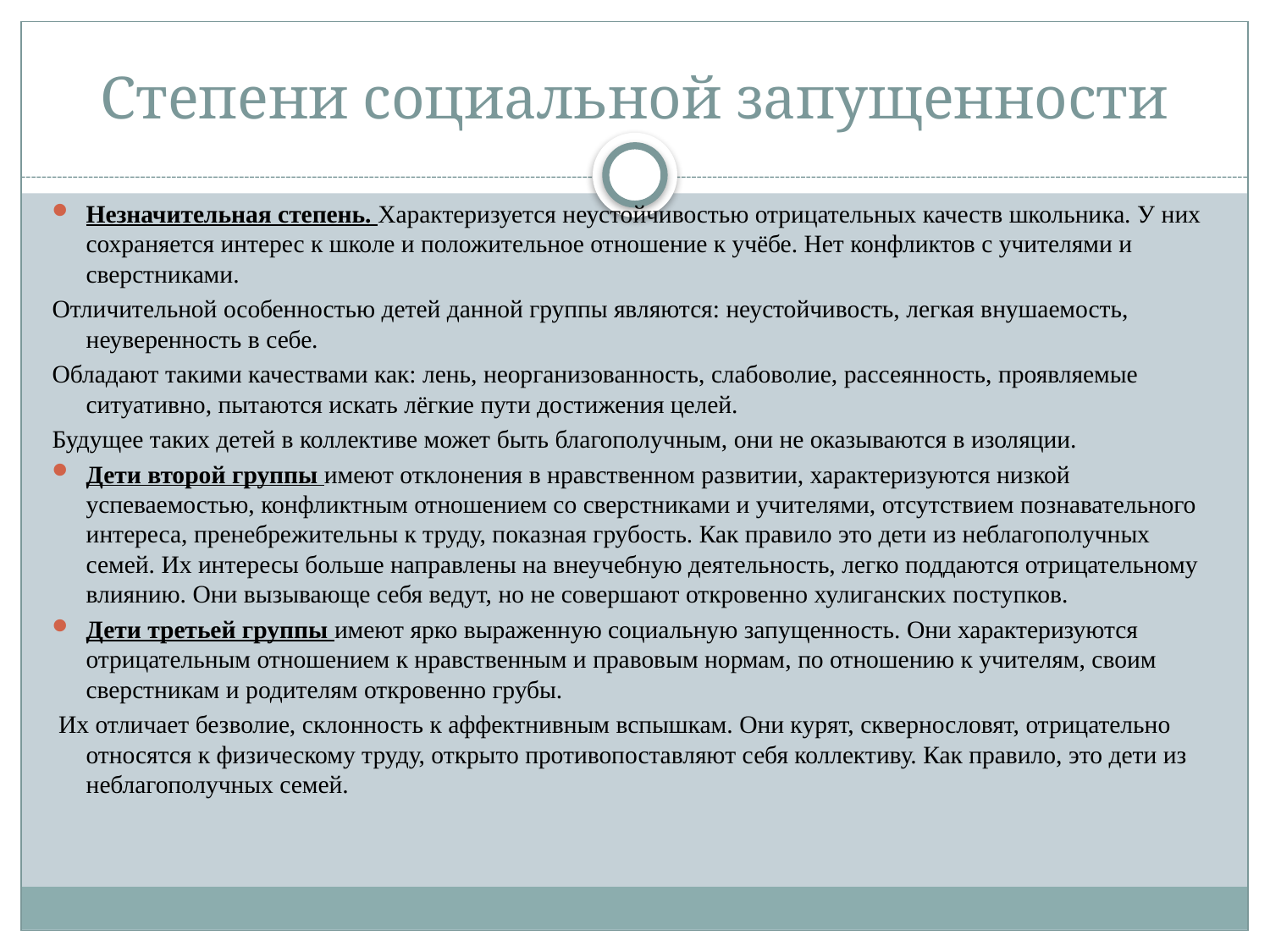

# Степени социальной запущенности

Незначительная степень. Характеризуется неустойчивостью отрицательных качеств школьника. У них сохраняется интерес к школе и положительное отношение к учёбе. Нет конфликтов с учителями и сверстниками.
Отличительной особенностью детей данной группы являются: неустойчивость, легкая внушаемость, неуверенность в себе.
Обладают такими качествами как: лень, неорганизованность, слабоволие, рассеянность, проявляемые ситуативно, пытаются искать лёгкие пути достижения целей.
Будущее таких детей в коллективе может быть благополучным, они не оказываются в изоляции.
Дети второй группы имеют отклонения в нравственном развитии, характеризуются низкой успеваемостью, конфликтным отношением со сверстниками и учителями, отсутствием познавательного интереса, пренебрежительны к труду, показная грубость. Как правило это дети из неблагополучных семей. Их интересы больше направлены на внеучебную деятельность, легко поддаются отрицательному влиянию. Они вызывающе себя ведут, но не совершают откровенно хулиганских поступков.
Дети третьей группы имеют ярко выраженную социальную запущенность. Они характеризуются отрицательным отношением к нравственным и правовым нормам, по отношению к учителям, своим сверстникам и родителям откровенно грубы.
 Их отличает безволие, склонность к аффектнивным вспышкам. Они курят, сквернословят, отрицательно относятся к физическому труду, открыто противопоставляют себя коллективу. Как правило, это дети из неблагополучных семей.